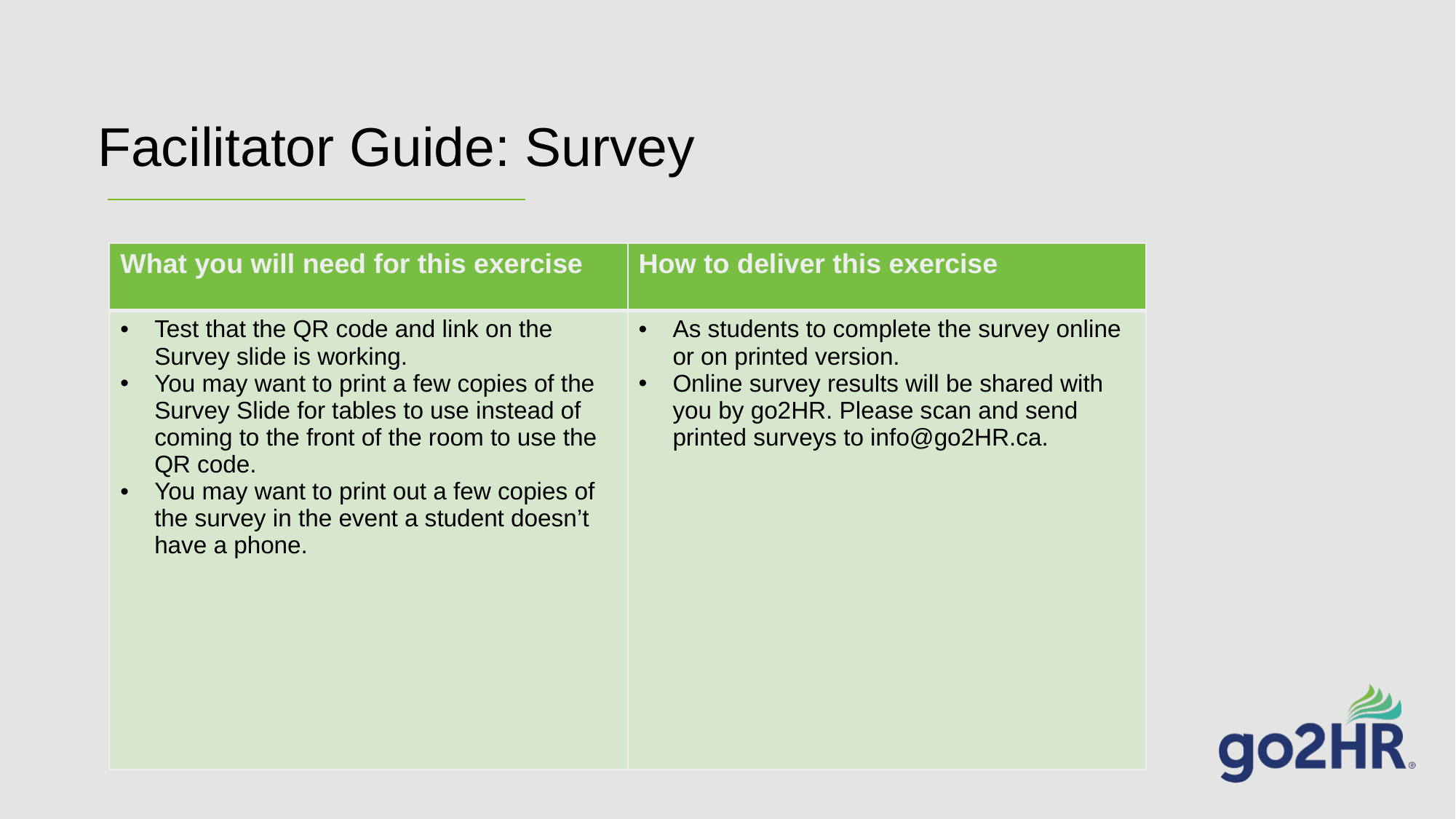

# Facilitator Guide: Survey
| What you will need for this exercise | How to deliver this exercise |
| --- | --- |
| Test that the QR code and link on the Survey slide is working. You may want to print a few copies of the Survey Slide for tables to use instead of coming to the front of the room to use the QR code. You may want to print out a few copies of the survey in the event a student doesn’t have a phone. | As students to complete the survey online or on printed version. Online survey results will be shared with you by go2HR. Please scan and send printed surveys to info@go2HR.ca. |